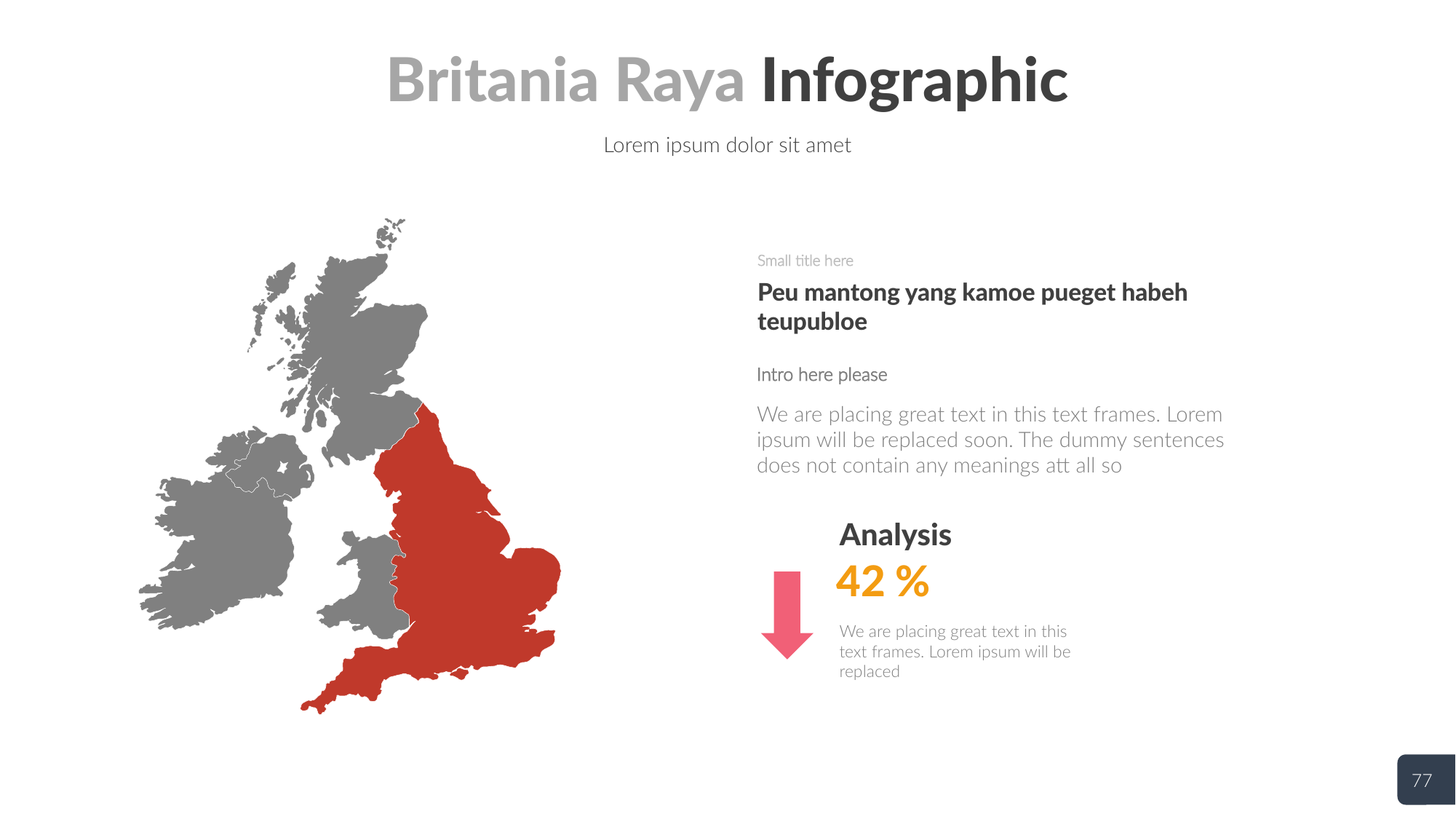

# Britania Raya Infographic
Lorem ipsum dolor sit amet

Small title here
Peu mantong yang kamoe pueget habeh teupubloe
Intro here please
We are placing great text in this text frames. Lorem ipsum will be replaced soon. The dummy sentences does not contain any meanings att all so
Analysis
42 %

We are placing great text in this text frames. Lorem ipsum will be replaced

77